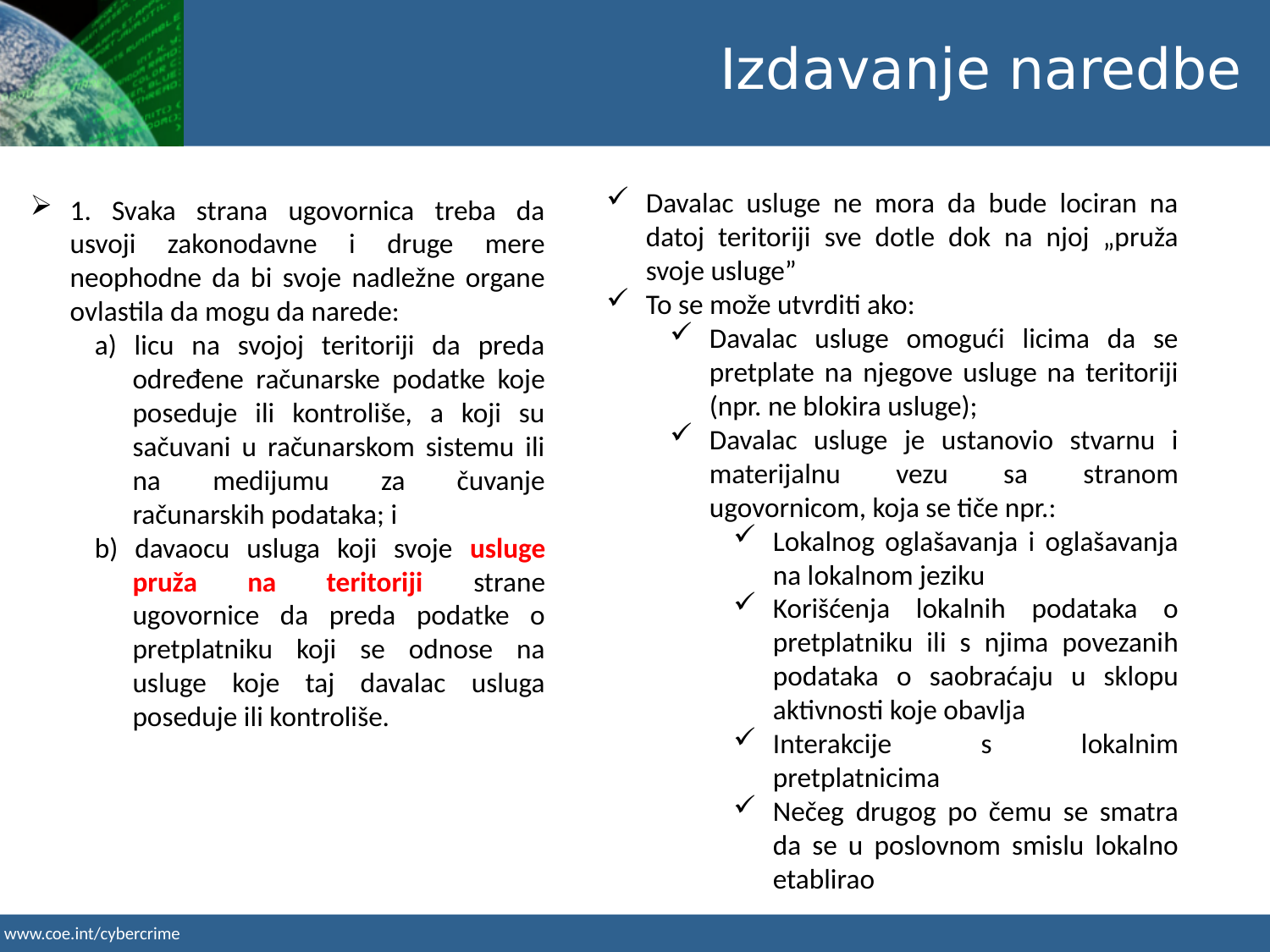

Izdavanje naredbe
Davalac usluge ne mora da bude lociran na datoj teritoriji sve dotle dok na njoj „pruža svoje usluge”
To se može utvrditi ako:
Davalac usluge omogući licima da se pretplate na njegove usluge na teritoriji (npr. ne blokira usluge);
Davalac usluge je ustanovio stvarnu i materijalnu vezu sa stranom ugovornicom, koja se tiče npr.:
Lokalnog oglašavanja i oglašavanja na lokalnom jeziku
Korišćenja lokalnih podataka o pretplatniku ili s njima povezanih podataka o saobraćaju u sklopu aktivnosti koje obavlja
Interakcije s lokalnim pretplatnicima
Nečeg drugog po čemu se smatra da se u poslovnom smislu lokalno etablirao
1. Svaka strana ugovornica treba da usvoji zakonodavne i druge mere neophodne da bi svoje nadležne organe ovlastila da mogu da narede:
a) licu na svojoj teritoriji da preda određene računarske podatke koje poseduje ili kontroliše, a koji su sačuvani u računarskom sistemu ili na medijumu za čuvanje računarskih podataka; i
b) davaocu usluga koji svoje usluge pruža na teritoriji strane ugovornice da preda podatke o pretplatniku koji se odnose na usluge koje taj davalac usluga poseduje ili kontroliše.